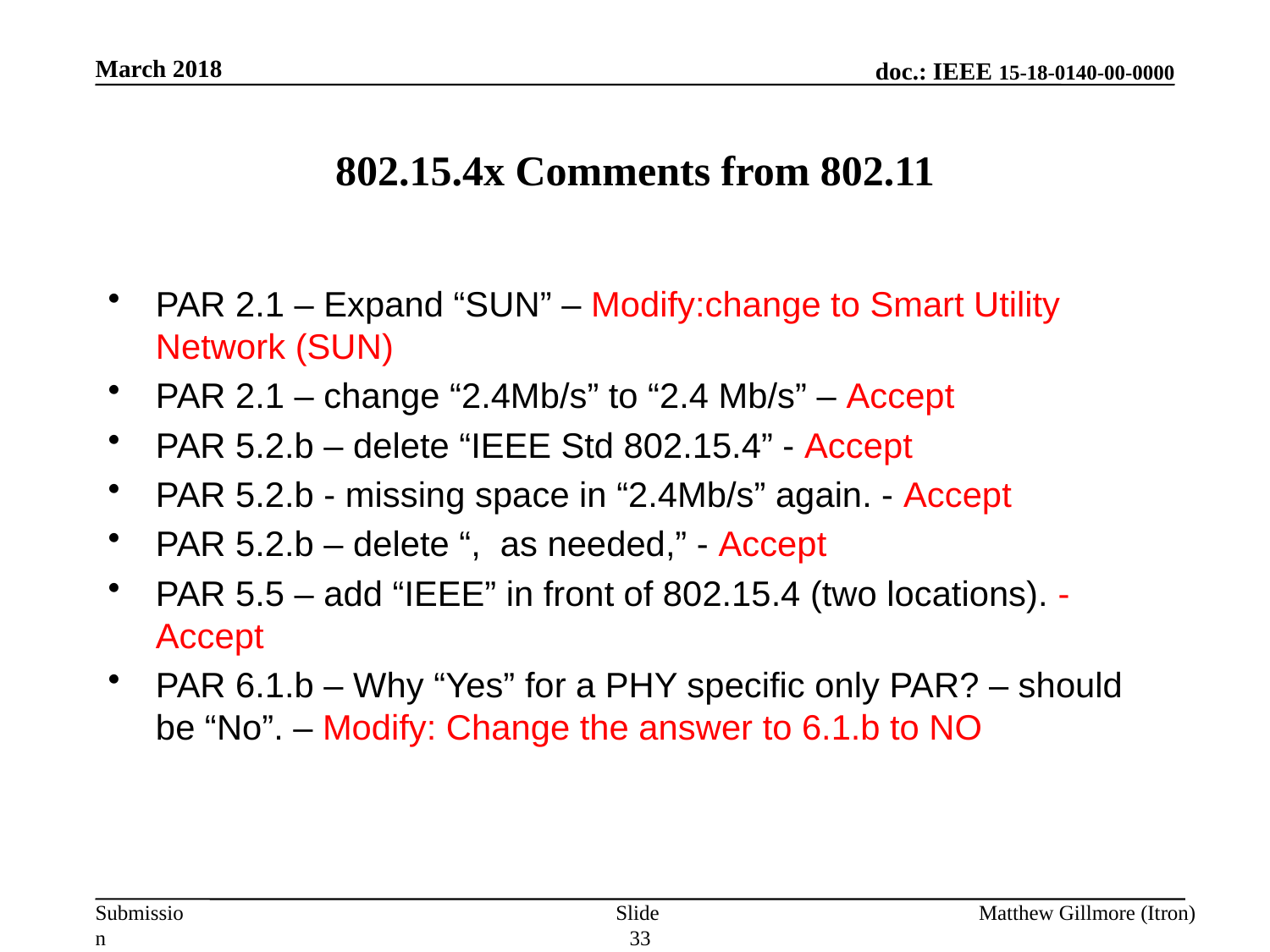

March 2018
# 802.15.4x Comments from 802.11
PAR 2.1 – Expand “SUN” – Modify:change to Smart Utility Network (SUN)
PAR 2.1 – change “2.4Mb/s” to “2.4 Mb/s” – Accept
PAR 5.2.b – delete “IEEE Std 802.15.4” - Accept
PAR 5.2.b - missing space in “2.4Mb/s” again. - Accept
PAR 5.2.b – delete “,  as needed,” - Accept
PAR 5.5 – add “IEEE” in front of 802.15.4 (two locations). - Accept
PAR 6.1.b – Why “Yes” for a PHY specific only PAR? – should be “No”. – Modify: Change the answer to 6.1.b to NO

Slide 33
Matthew Gillmore (Itron)